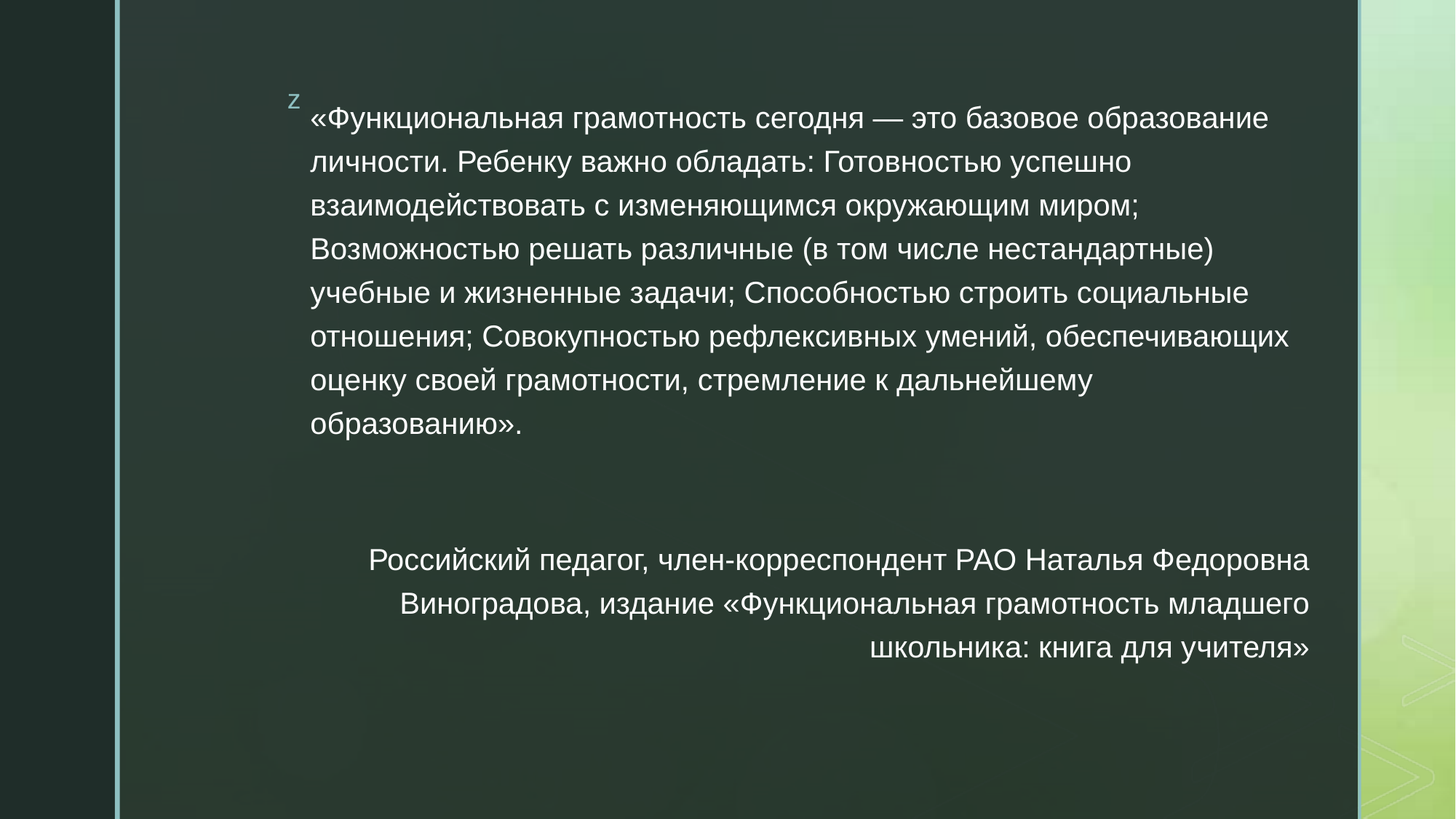

«Функциональная грамотность сегодня — это базовое образование личности. Ребенку важно обладать: Готовностью успешно взаимодействовать с изменяющимся окружающим миром; Возможностью решать различные (в том числе нестандартные) учебные и жизненные задачи; Способностью строить социальные отношения; Совокупностью рефлексивных умений, обеспечивающих оценку своей грамотности, стремление к дальнейшему образованию».

 Российский педагог, член-корреспондент РАО Наталья Федоровна Виноградова, издание «Функциональная грамотность младшего школьника: книга для учителя»